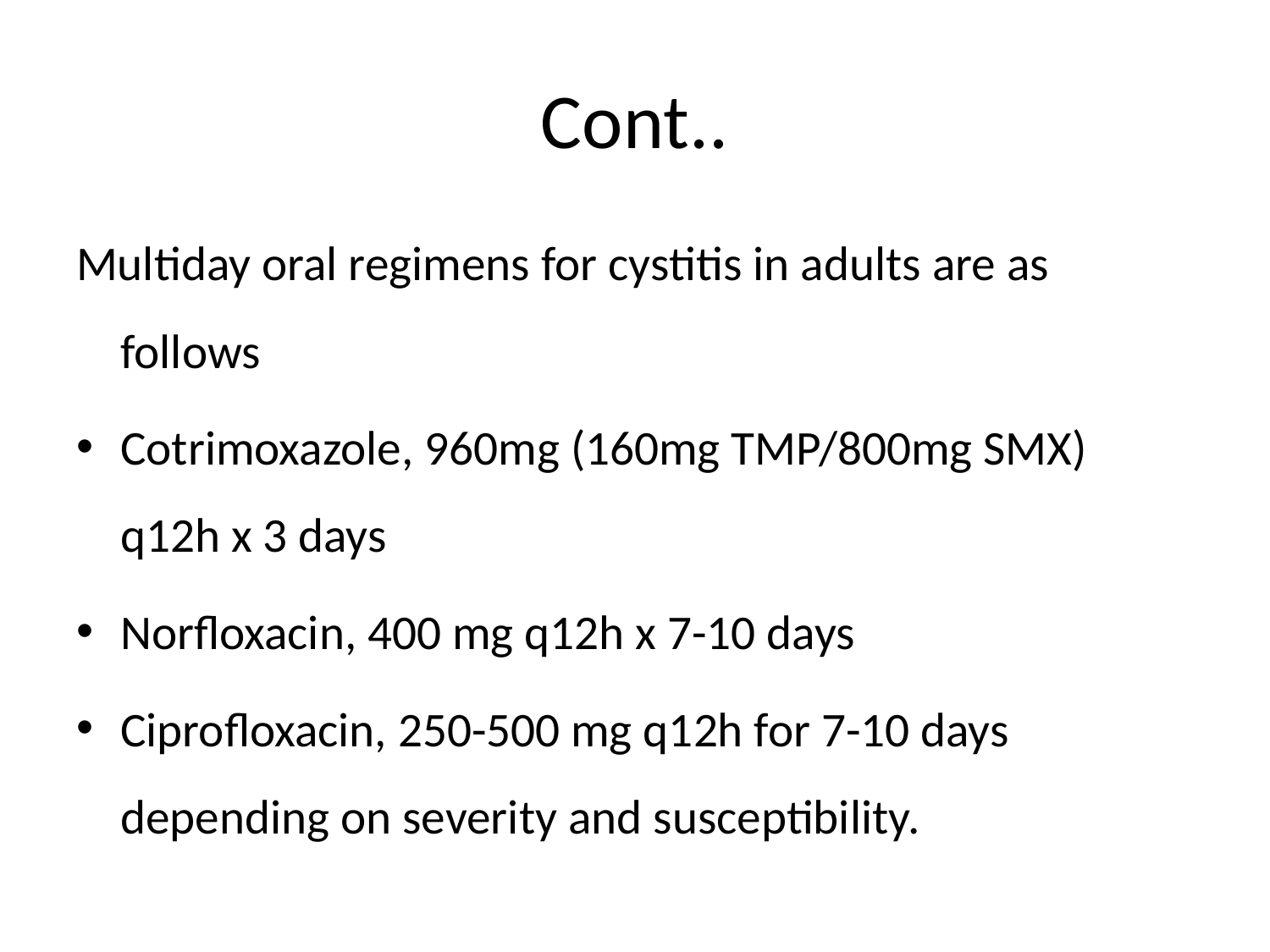

# Cont..
Multiday oral regimens for cystitis in adults are as follows
Cotrimoxazole, 960mg (160mg TMP/800mg SMX) q12h x 3 days
Norfloxacin, 400 mg q12h x 7-10 days
Ciprofloxacin, 250-500 mg q12h for 7-10 days depending on severity and susceptibility.